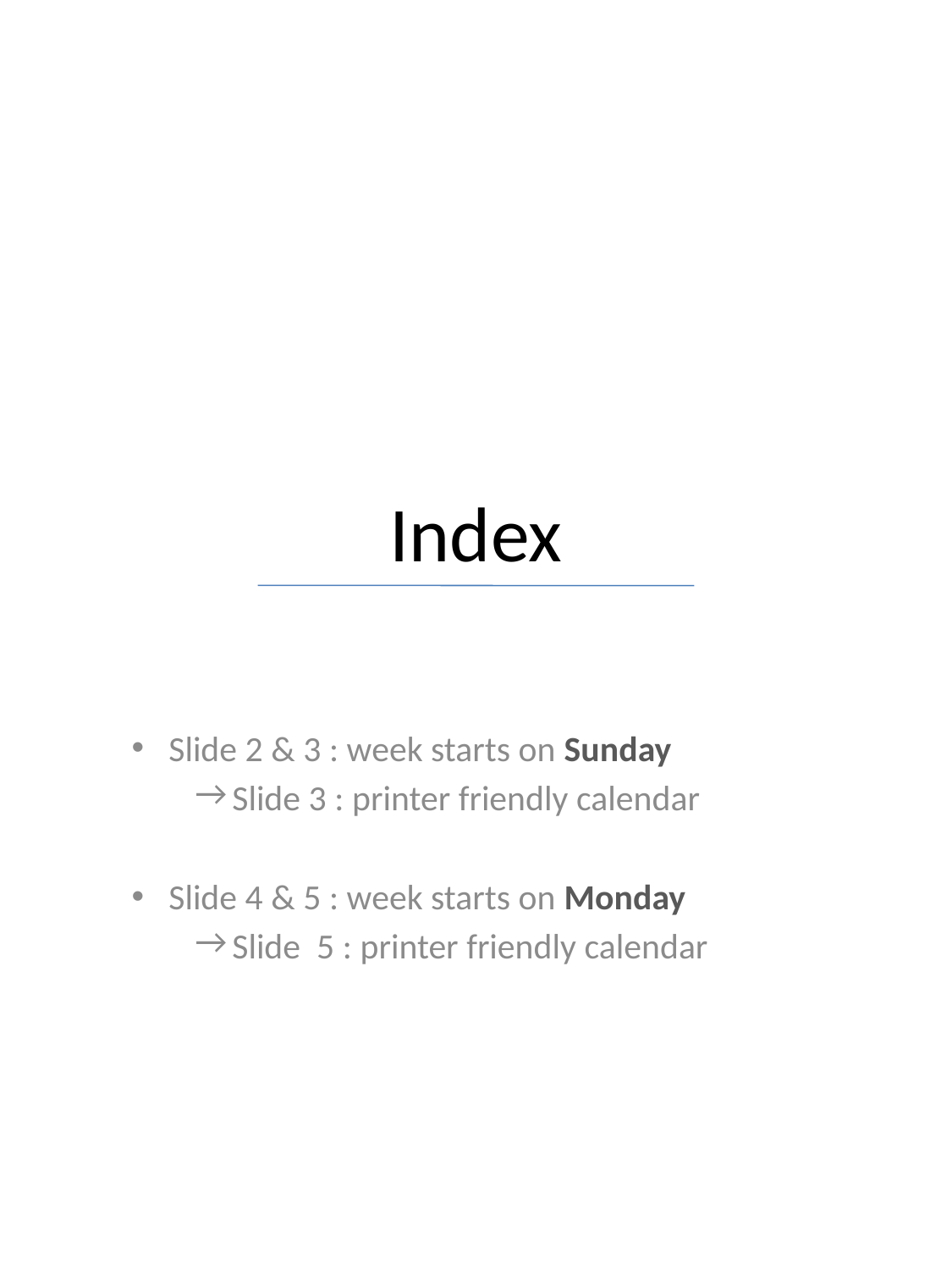

# Index
Slide 2 & 3 : week starts on Sunday
Slide 3 : printer friendly calendar

Slide 4 & 5 : week starts on Monday
Slide  5 : printer friendly calendar